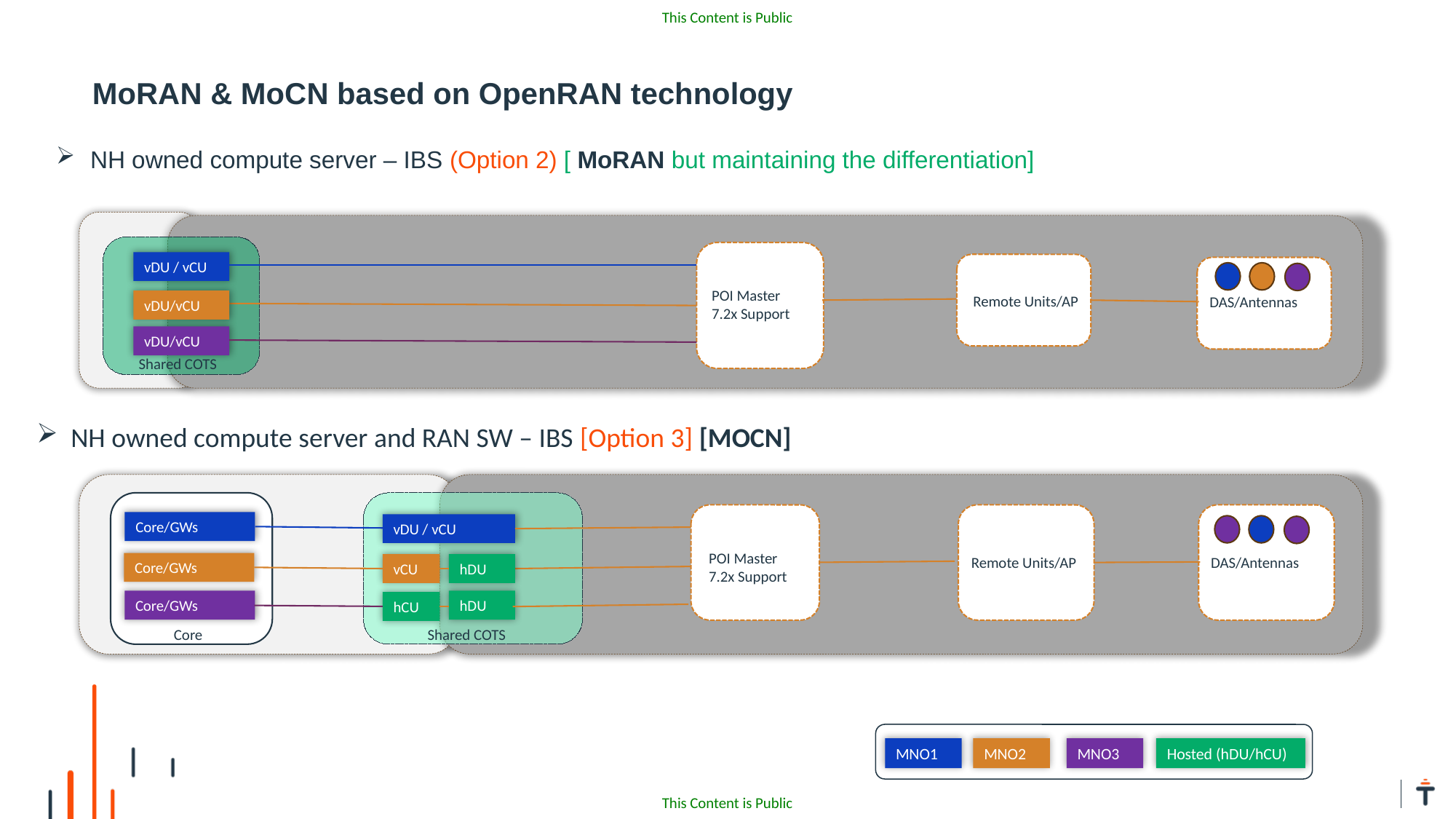

MoRAN & MoCN based on OpenRAN technology
NH owned compute server – IBS (Option 2) [ MoRAN but maintaining the differentiation]

z

vDU / vCU

POI Master
7.2x Support
Remote Units/AP
DAS/Antennas
vDU/vCU
Shared COTS

vDU/vCU
NH owned compute server and RAN SW – IBS [Option 3] [MOCN]

vDU / vCU
POI Master
7.2x Support
Remote Units/AP
DAS/Antennas
hDU
Shared COTS
Core/GWs

Core/GWs
vCU
Core/GWs
hDU
hCU
Core

MNO1
MNO2
MNO3
Hosted (hDU/hCU)